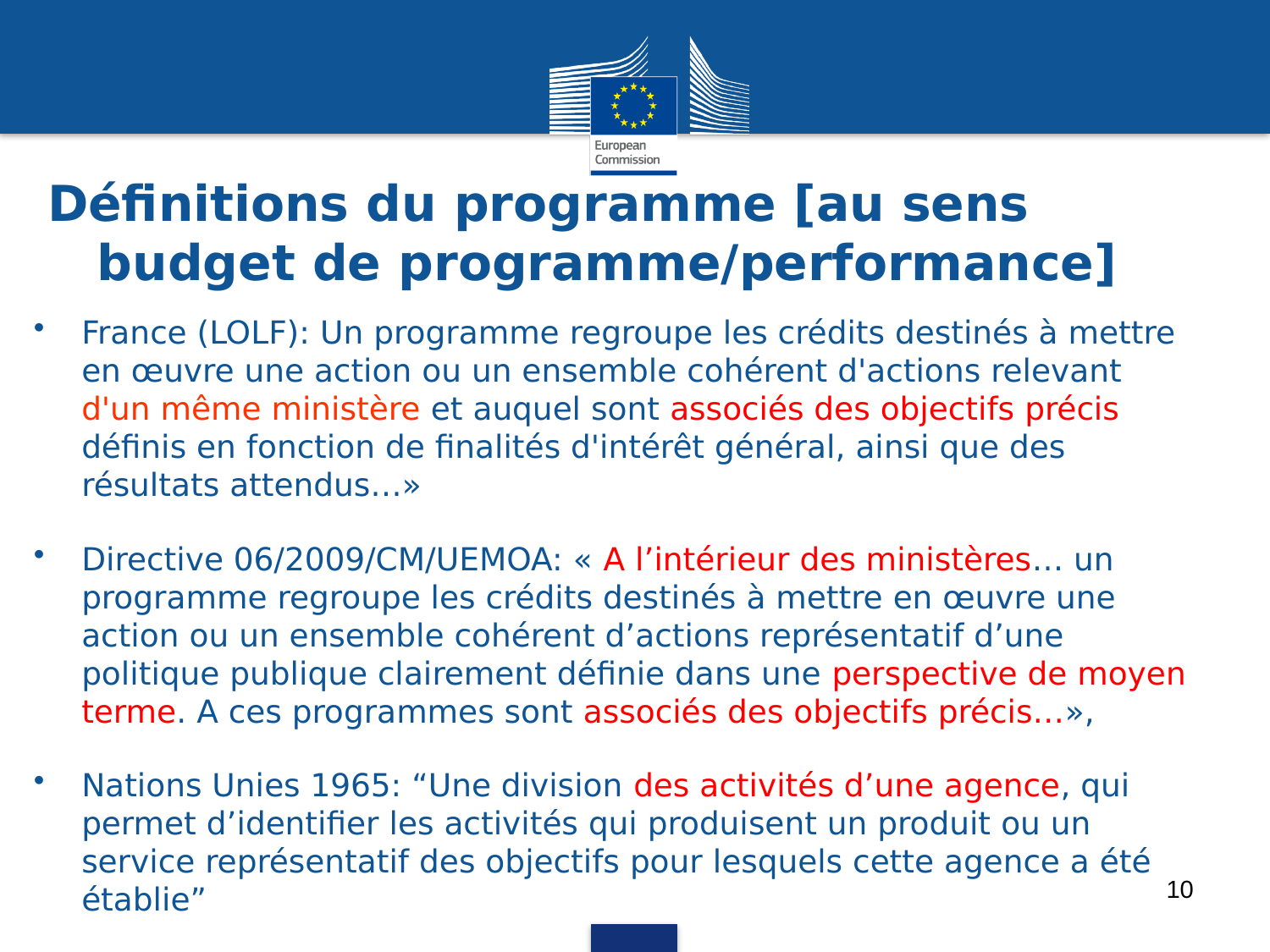

# Définitions du programme [au sens budget de programme/performance]
France (LOLF): Un programme regroupe les crédits destinés à mettre en œuvre une action ou un ensemble cohérent d'actions relevant d'un même ministère et auquel sont associés des objectifs précis  définis en fonction de finalités d'intérêt général, ainsi que des résultats attendus…»

Directive 06/2009/CM/UEMOA: « A l’intérieur des ministères… un programme regroupe les crédits destinés à mettre en œuvre une action ou un ensemble cohérent d’actions représentatif d’une politique publique clairement définie dans une perspective de moyen terme. A ces programmes sont associés des objectifs précis…»,

Nations Unies 1965: “Une division des activités d’une agence, qui permet d’identifier les activités qui produisent un produit ou un service représentatif des objectifs pour lesquels cette agence a été établie”

10